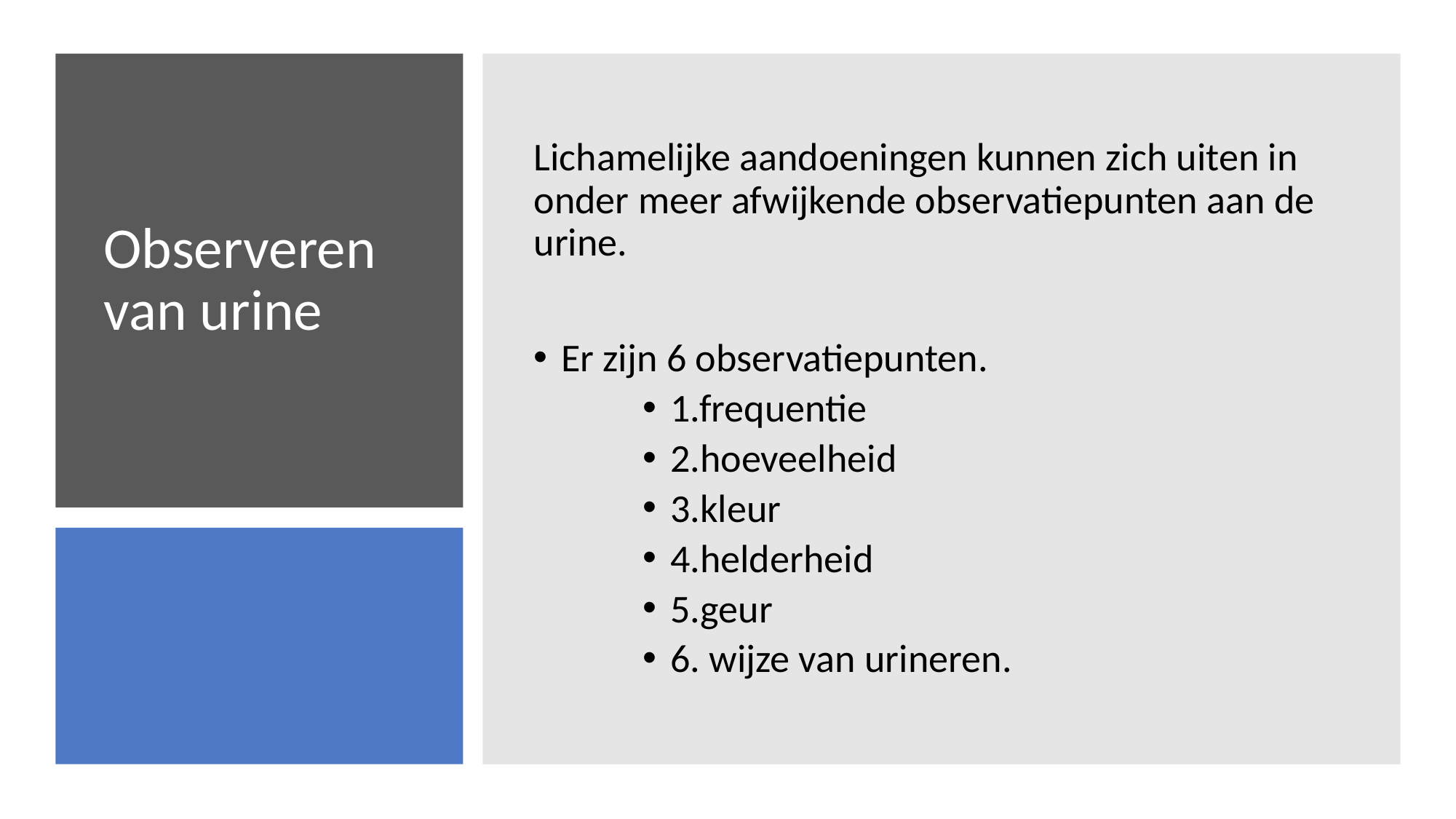

Lichamelijke aandoeningen kunnen zich uiten in onder meer afwijkende observatiepunten aan de urine.

Er zijn 6 observatiepunten.
1.frequentie
2.hoeveelheid
3.kleur
4.helderheid
5.geur
6. wijze van urineren.
# Observeren van urine